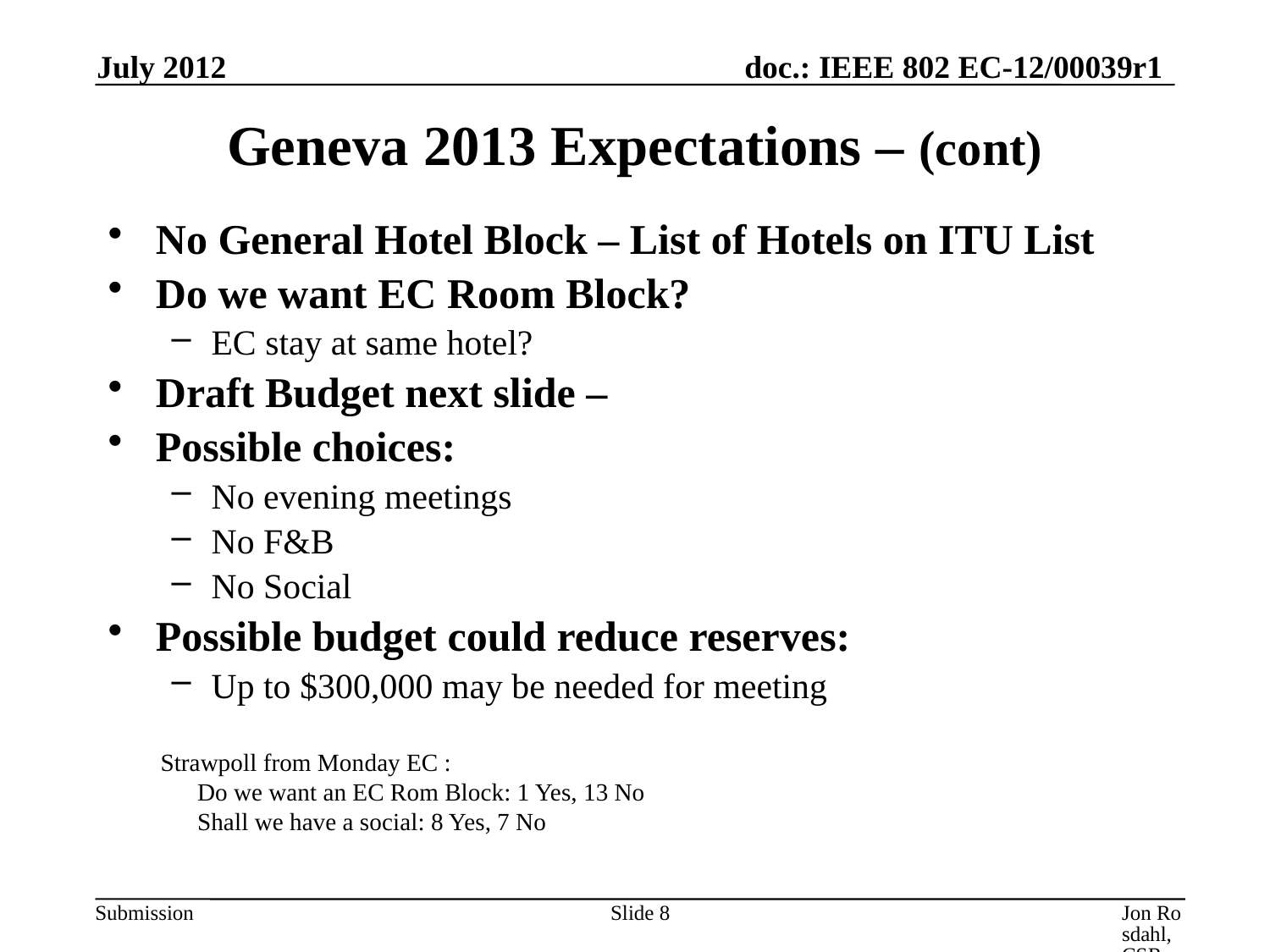

July 2012
# Geneva 2013 Expectations – (cont)
No General Hotel Block – List of Hotels on ITU List
Do we want EC Room Block?
EC stay at same hotel?
Draft Budget next slide –
Possible choices:
No evening meetings
No F&B
No Social
Possible budget could reduce reserves:
Up to $300,000 may be needed for meeting
Strawpoll from Monday EC :
      Do we want an EC Rom Block: 1 Yes, 13 No
      Shall we have a social: 8 Yes, 7 No

Slide 8
Jon Rosdahl, CSR